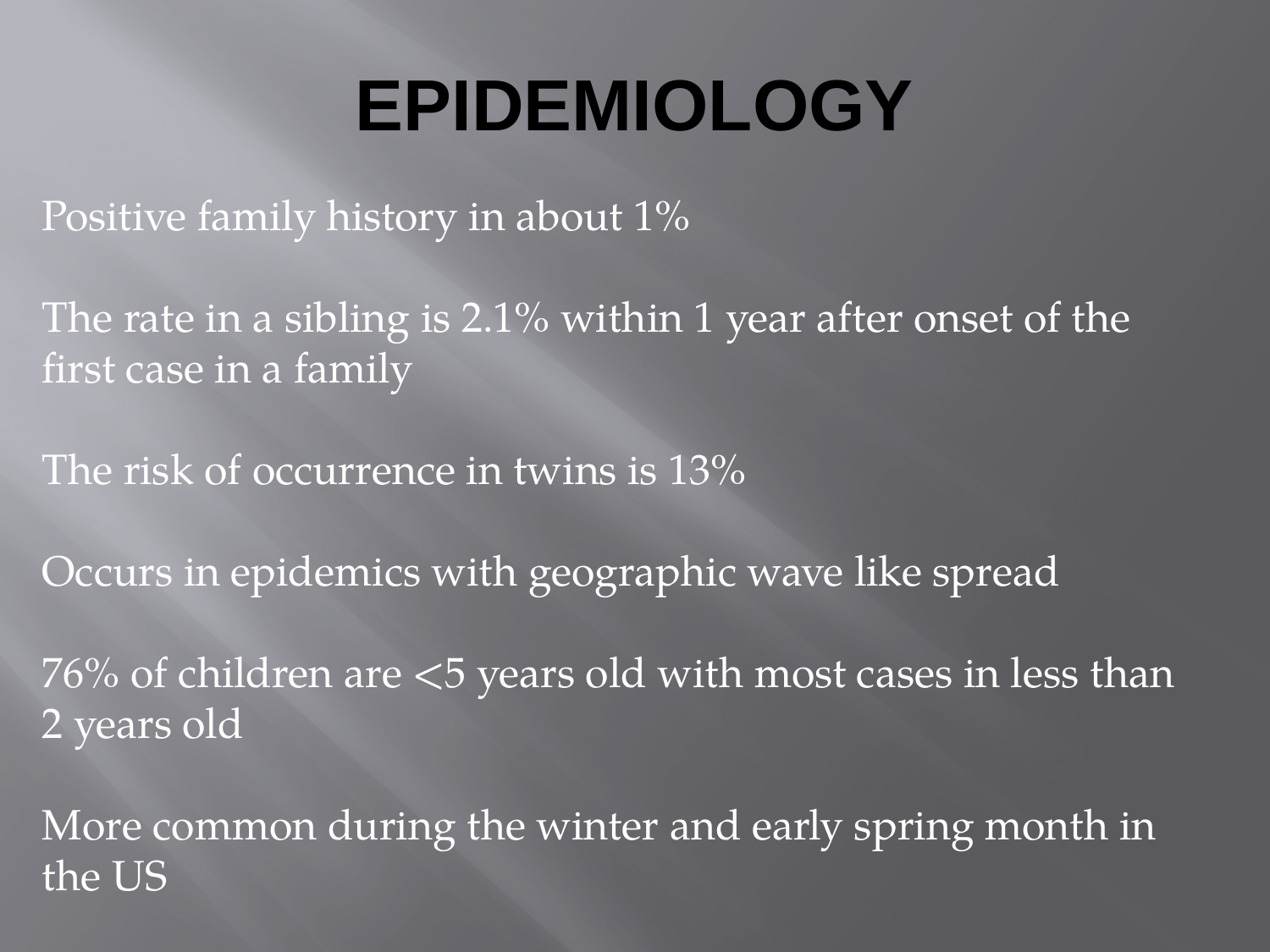

# EPIDEMIOLOGY
Positive family history in about 1%

The rate in a sibling is 2.1% within 1 year after onset of the first case in a family

The risk of occurrence in twins is 13%

Occurs in epidemics with geographic wave like spread

76% of children are <5 years old with most cases in less than 2 years old

More common during the winter and early spring month in the US